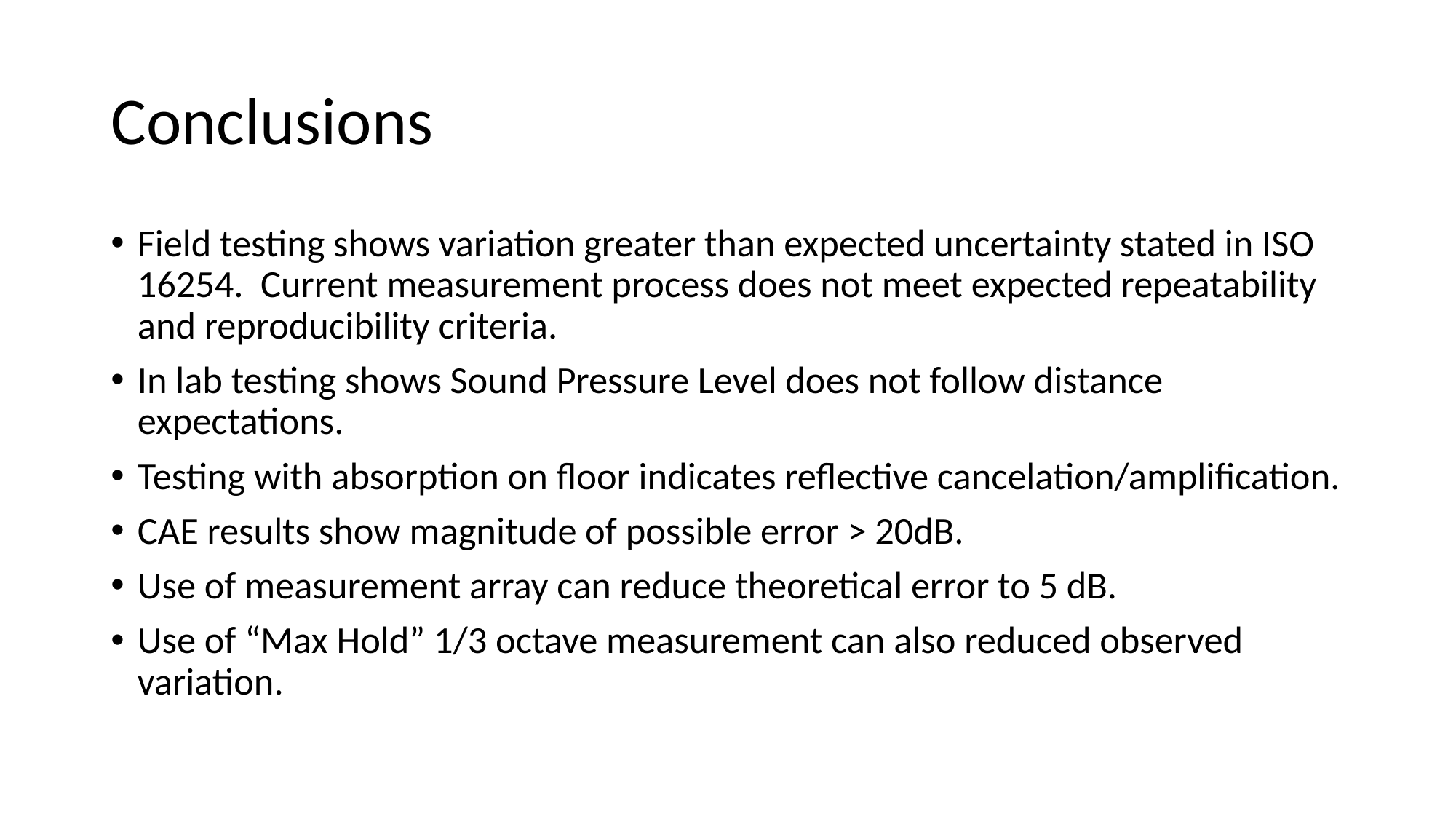

# Conclusions
Field testing shows variation greater than expected uncertainty stated in ISO 16254.  Current measurement process does not meet expected repeatability and reproducibility criteria.
In lab testing shows Sound Pressure Level does not follow distance expectations.
Testing with absorption on floor indicates reflective cancelation/amplification.
CAE results show magnitude of possible error > 20dB.
Use of measurement array can reduce theoretical error to 5 dB.
Use of “Max Hold” 1/3 octave measurement can also reduced observed variation.